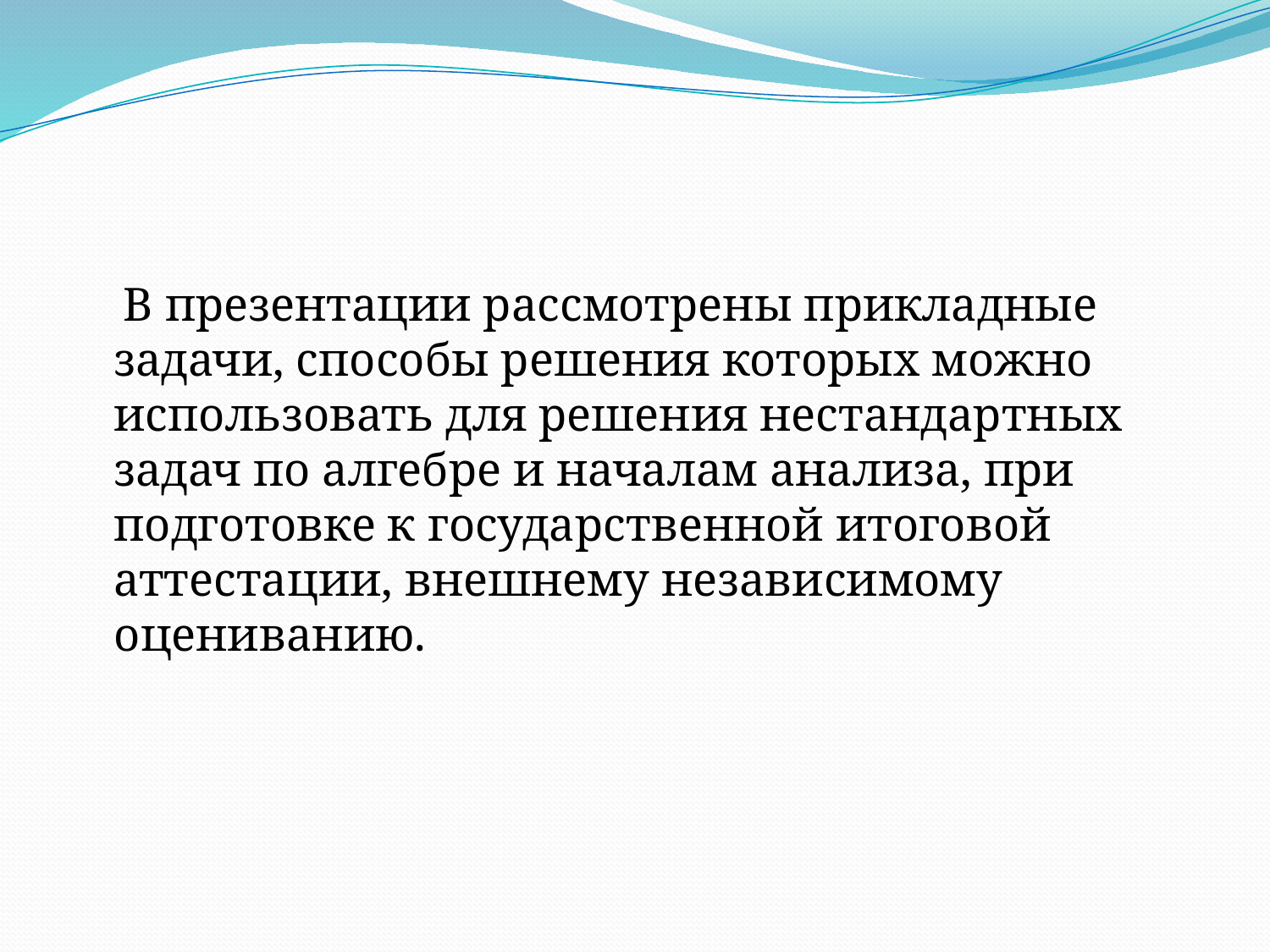

#
    В презентации рассмотрены прикладные задачи, способы решения которых можно использовать для решения нестандартных задач по алгебре и началам анализа, при подготовке к государственной итоговой аттестации, внешнему независимому оцениванию.